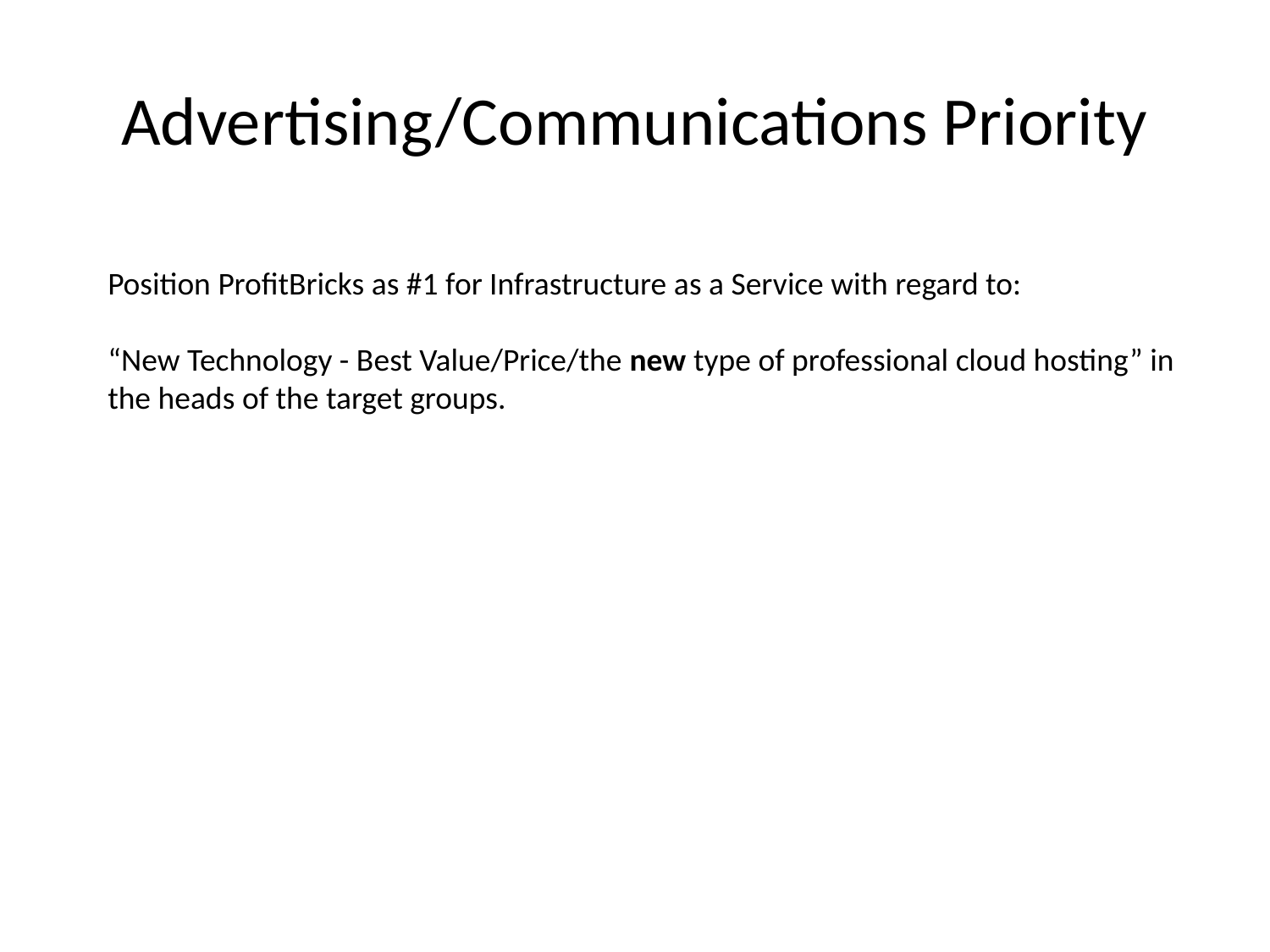

# Advertising/Communications Priority
Position ProfitBricks as #1 for Infrastructure as a Service with regard to:

“New Technology - Best Value/Price/the new type of professional cloud hosting” in the heads of the target groups.